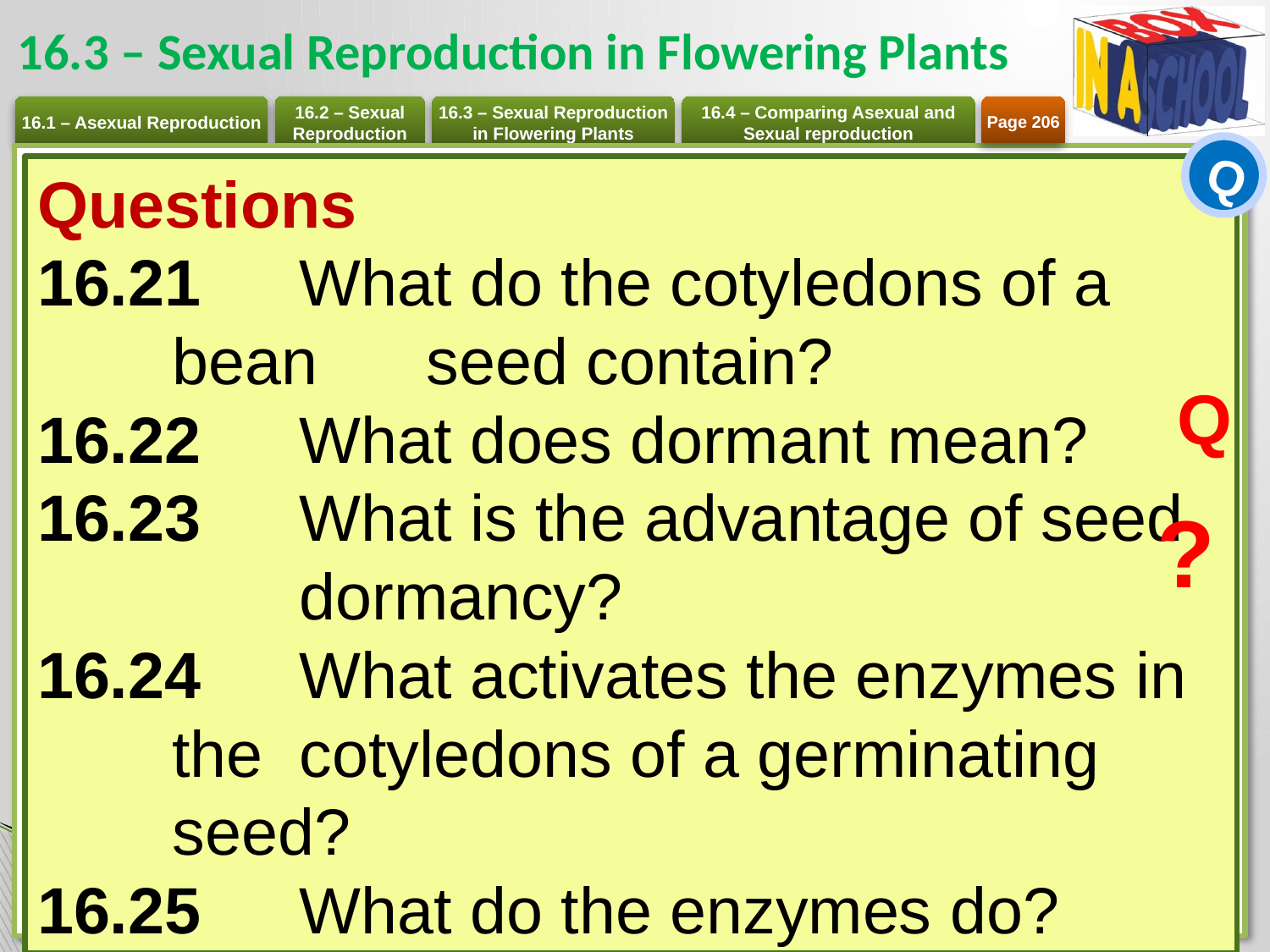

# 16.3 – Sexual Reproduction in Flowering Plants
Page 206
Q
Questions
16.21 	What do the cotyledons of a bean 	seed contain?
16.22 	What does dormant mean?
16.23 	What is the advantage of seed 	dormancy?
16.24 	What activates the enzymes in the 	cotyledons of a germinating seed?
16.25 	What do the enzymes do?
Q
?